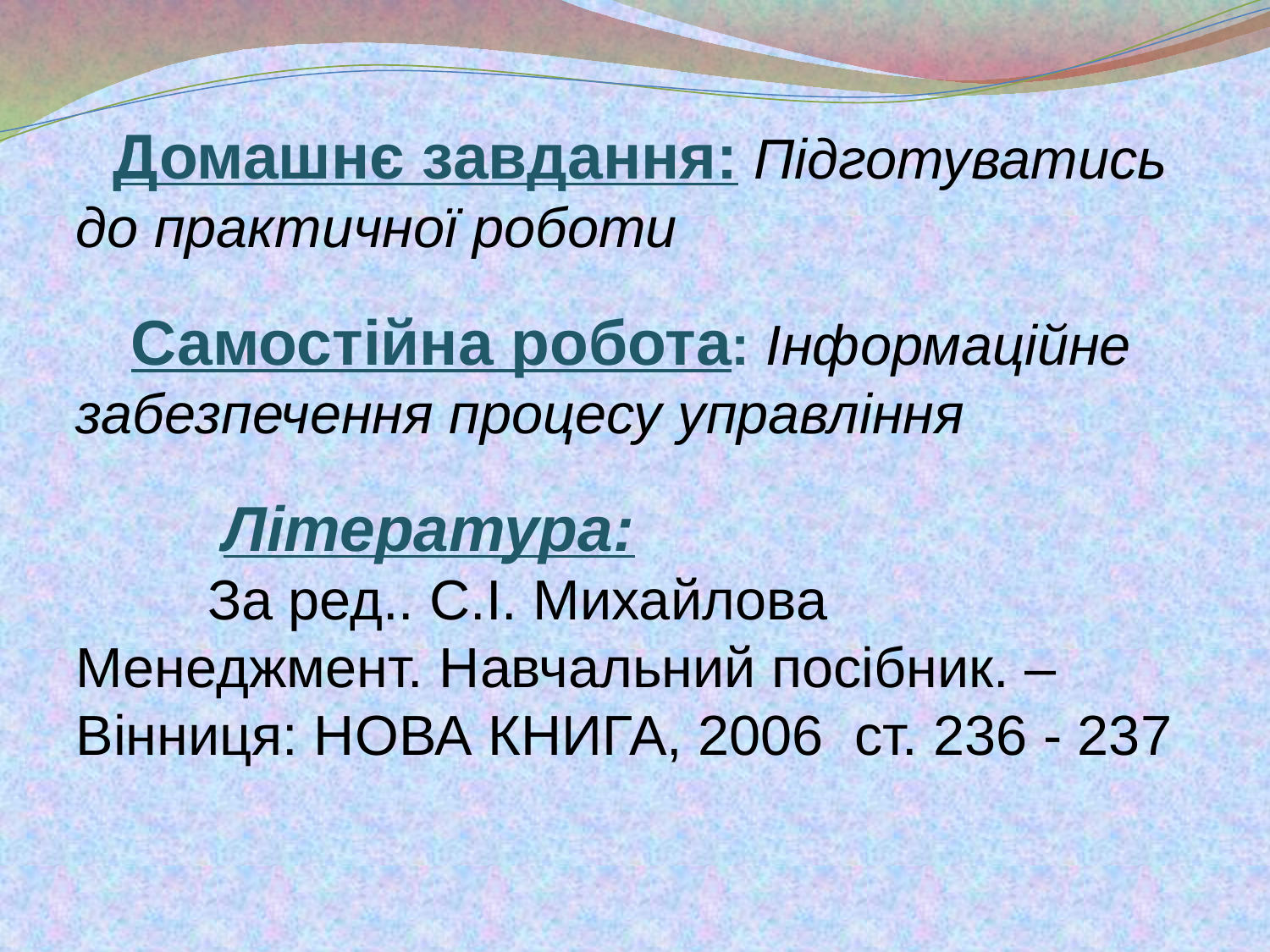

Домашнє завдання: Підготуватись до практичної роботи

 Самостійна робота: Інформаційне забезпечення процесу управління

       Література:
      За ред.. С.І. Михайлова  Менеджмент. Навчальний посібник. – Вінниця: НОВА КНИГА, 2006  ст. 236 - 237